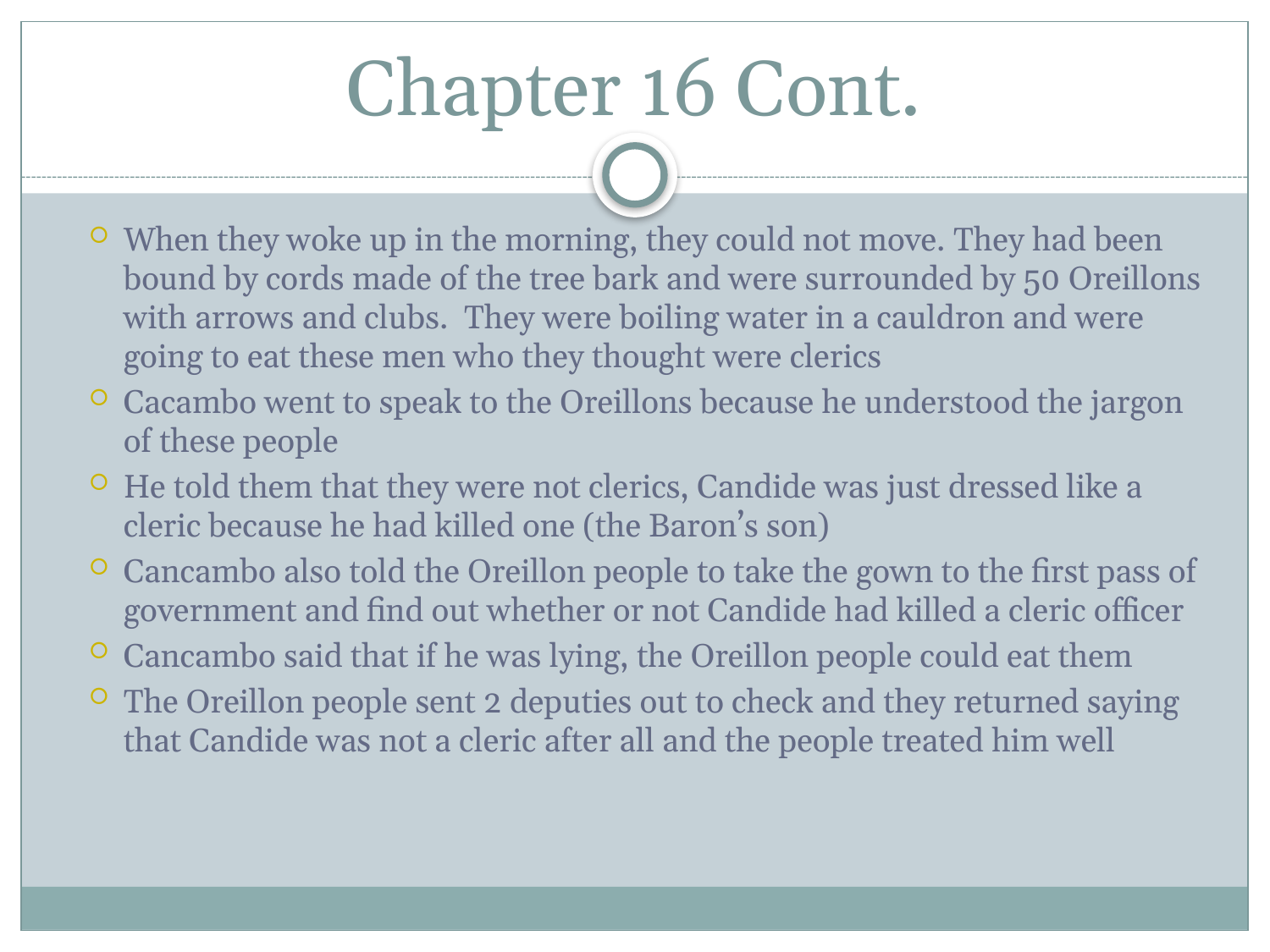

# Chapter 16 Cont.
When they woke up in the morning, they could not move. They had been bound by cords made of the tree bark and were surrounded by 50 Oreillons with arrows and clubs.  They were boiling water in a cauldron and were going to eat these men who they thought were clerics
Cacambo went to speak to the Oreillons because he understood the jargon of these people
He told them that they were not clerics, Candide was just dressed like a cleric because he had killed one (the Baron’s son)
Cancambo also told the Oreillon people to take the gown to the first pass of government and find out whether or not Candide had killed a cleric officer
Cancambo said that if he was lying, the Oreillon people could eat them
The Oreillon people sent 2 deputies out to check and they returned saying that Candide was not a cleric after all and the people treated him well